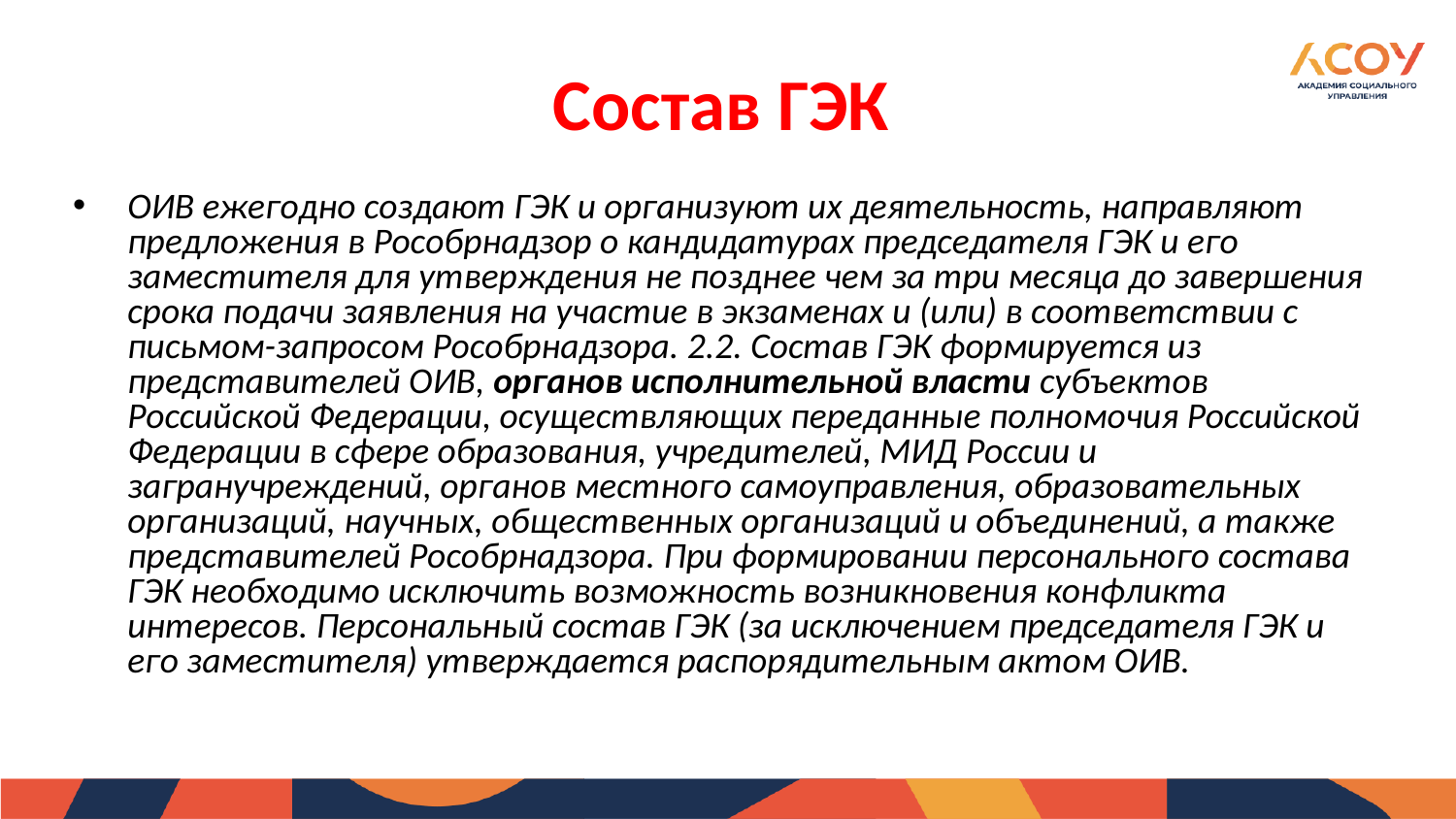

Состав ГЭК
ОИВ ежегодно создают ГЭК и организуют их деятельность, направляют предложения в Рособрнадзор о кандидатурах председателя ГЭК и его заместителя для утверждения не позднее чем за три месяца до завершения срока подачи заявления на участие в экзаменах и (или) в соответствии с письмом-запросом Рособрнадзора. 2.2. Состав ГЭК формируется из представителей ОИВ, органов исполнительной власти субъектов Российской Федерации, осуществляющих переданные полномочия Российской Федерации в сфере образования, учредителей, МИД России и загранучреждений, органов местного самоуправления, образовательных организаций, научных, общественных организаций и объединений, а также представителей Рособрнадзора. При формировании персонального состава ГЭК необходимо исключить возможность возникновения конфликта интересов. Персональный состав ГЭК (за исключением председателя ГЭК и его заместителя) утверждается распорядительным актом ОИВ.